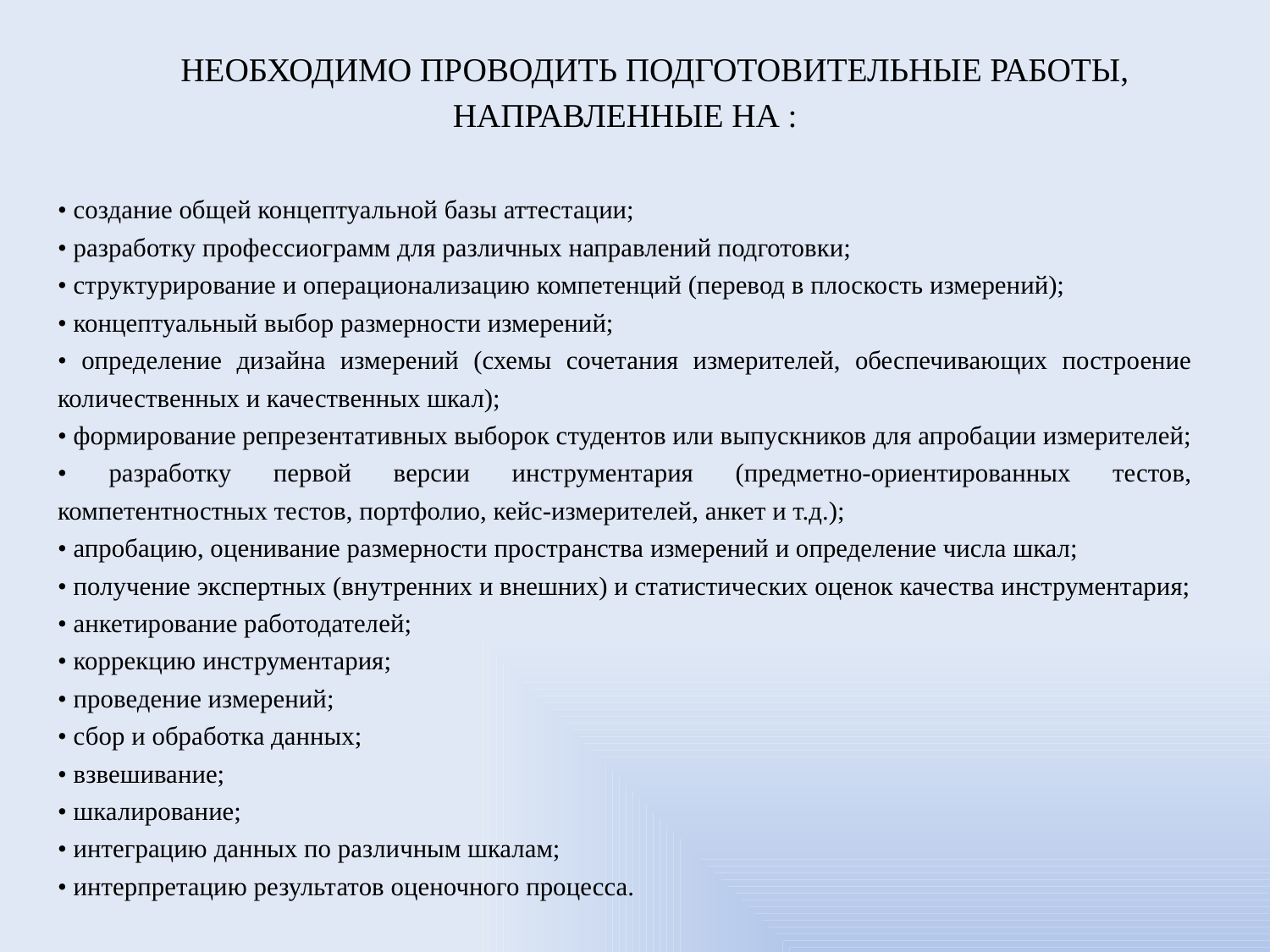

Необходимо проводить подготовительные работы, направленные на :

• создание общей концептуальной базы аттестации;
• разработку профессиограмм для различных направлений подготовки;
• структурирование и операционализацию компетенций (перевод в плоскость измерений);
• концептуальный выбор размерности измерений;
• определение дизайна измерений (схемы сочетания измерителей, обеспечивающих построение количественных и качественных шкал);
• формирование репрезентативных выборок студентов или выпускников для апробации измерителей;
• разработку первой версии инструментария (предметно-ориентированных тестов, компетентностных тестов, портфолио, кейс-измерителей, анкет и т.д.);
• апробацию, оценивание размерности пространства измерений и определение числа шкал;
• получение экспертных (внутренних и внешних) и статистических оценок качества инструментария;
• анкетирование работодателей;
• коррекцию инструментария;
• проведение измерений;
• сбор и обработка данных;
• взвешивание;
• шкалирование;
• интеграцию данных по различным шкалам;
• интерпретацию результатов оценочного процесса.